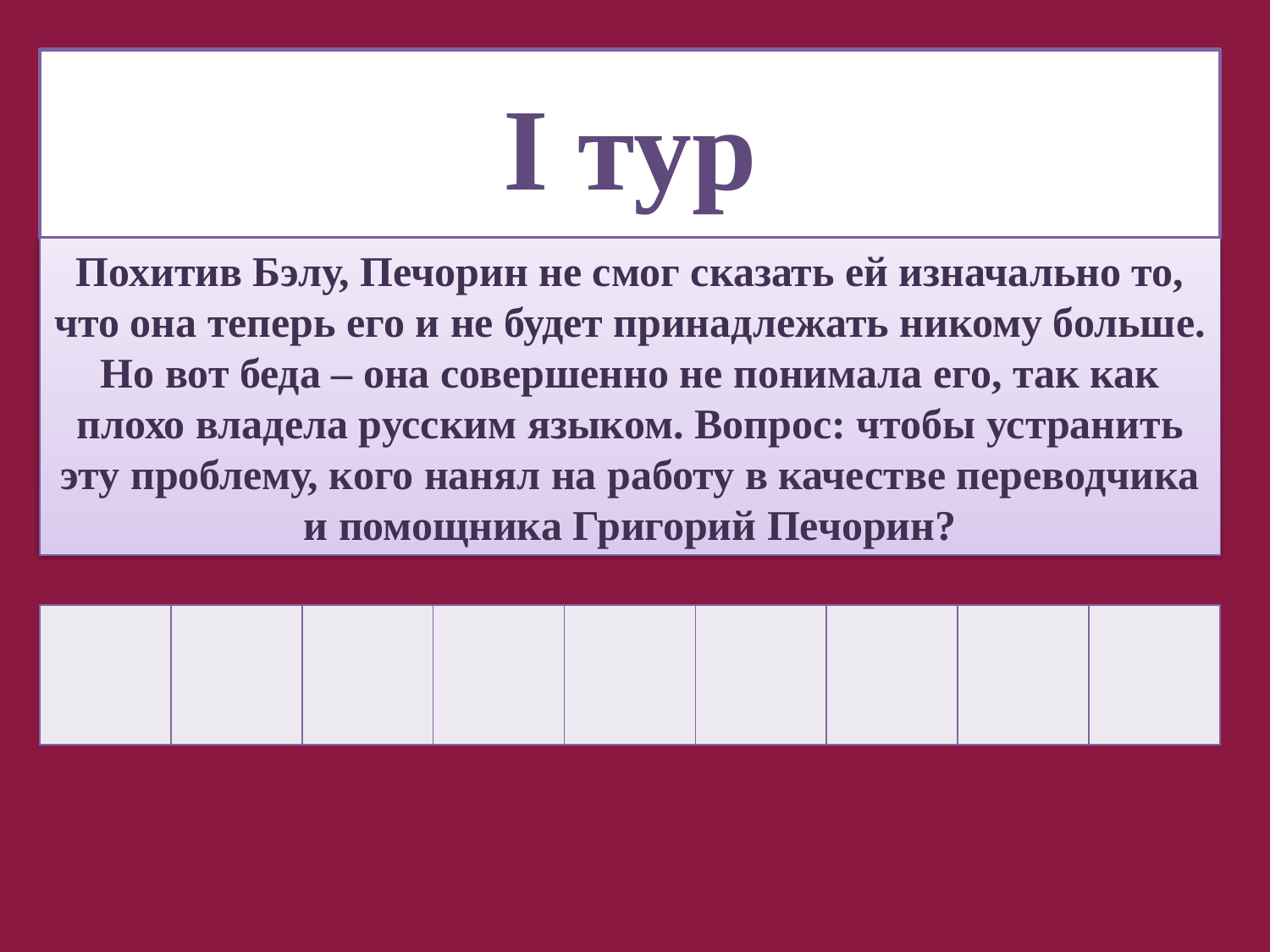

# I тур
Похитив Бэлу, Печорин не смог сказать ей изначально то, что она теперь его и не будет принадлежать никому больше. Но вот беда – она совершенно не понимала его, так как плохо владела русским языком. Вопрос: чтобы устранить эту проблему, кого нанял на работу в качестве переводчика и помощника Григорий Печорин?
|  |  |  |  |  |  |  |  |  |
| --- | --- | --- | --- | --- | --- | --- | --- | --- |